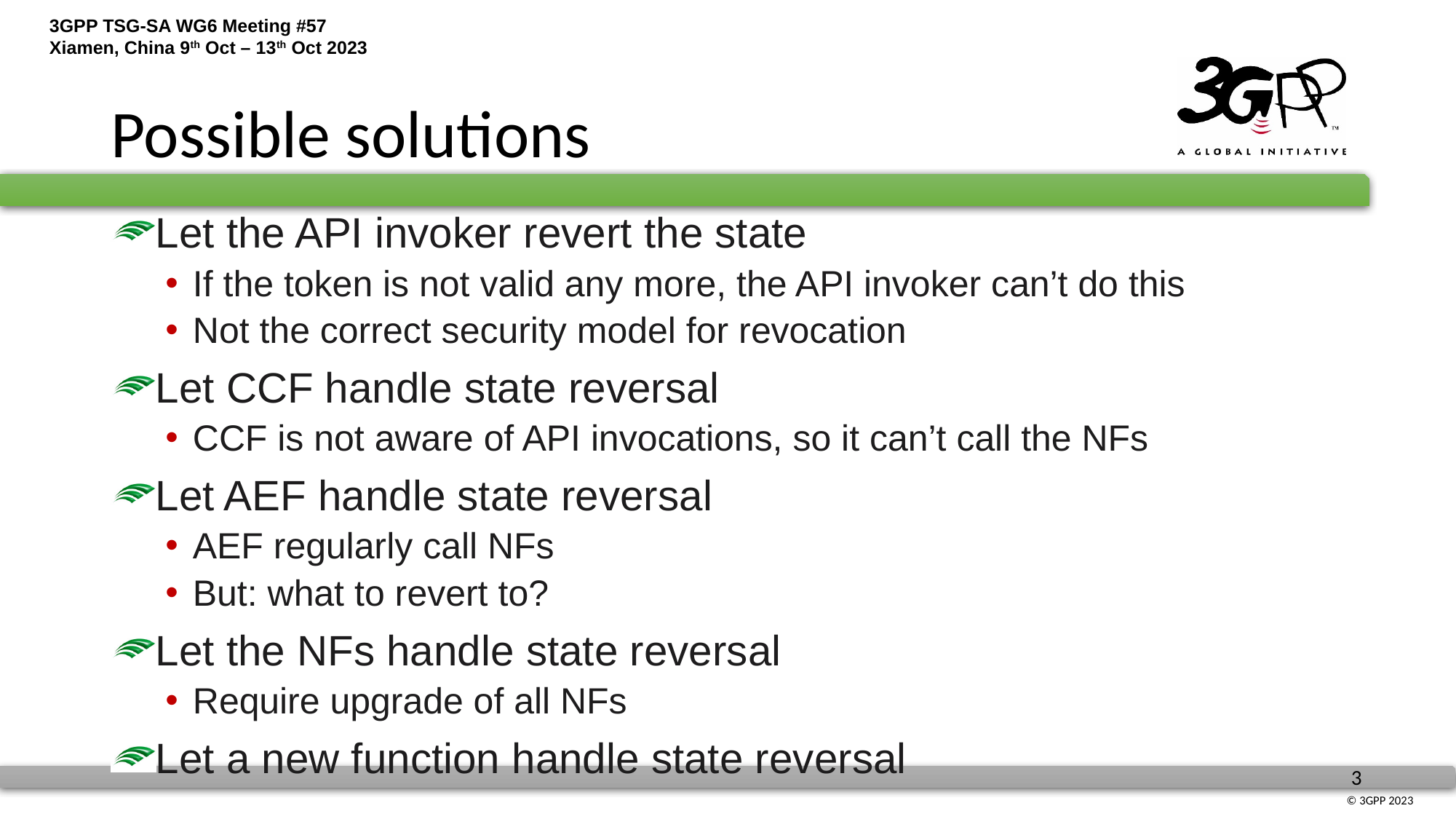

# Possible solutions
Let the API invoker revert the state
If the token is not valid any more, the API invoker can’t do this
Not the correct security model for revocation
Let CCF handle state reversal
CCF is not aware of API invocations, so it can’t call the NFs
Let AEF handle state reversal
AEF regularly call NFs
But: what to revert to?
Let the NFs handle state reversal
Require upgrade of all NFs
Let a new function handle state reversal